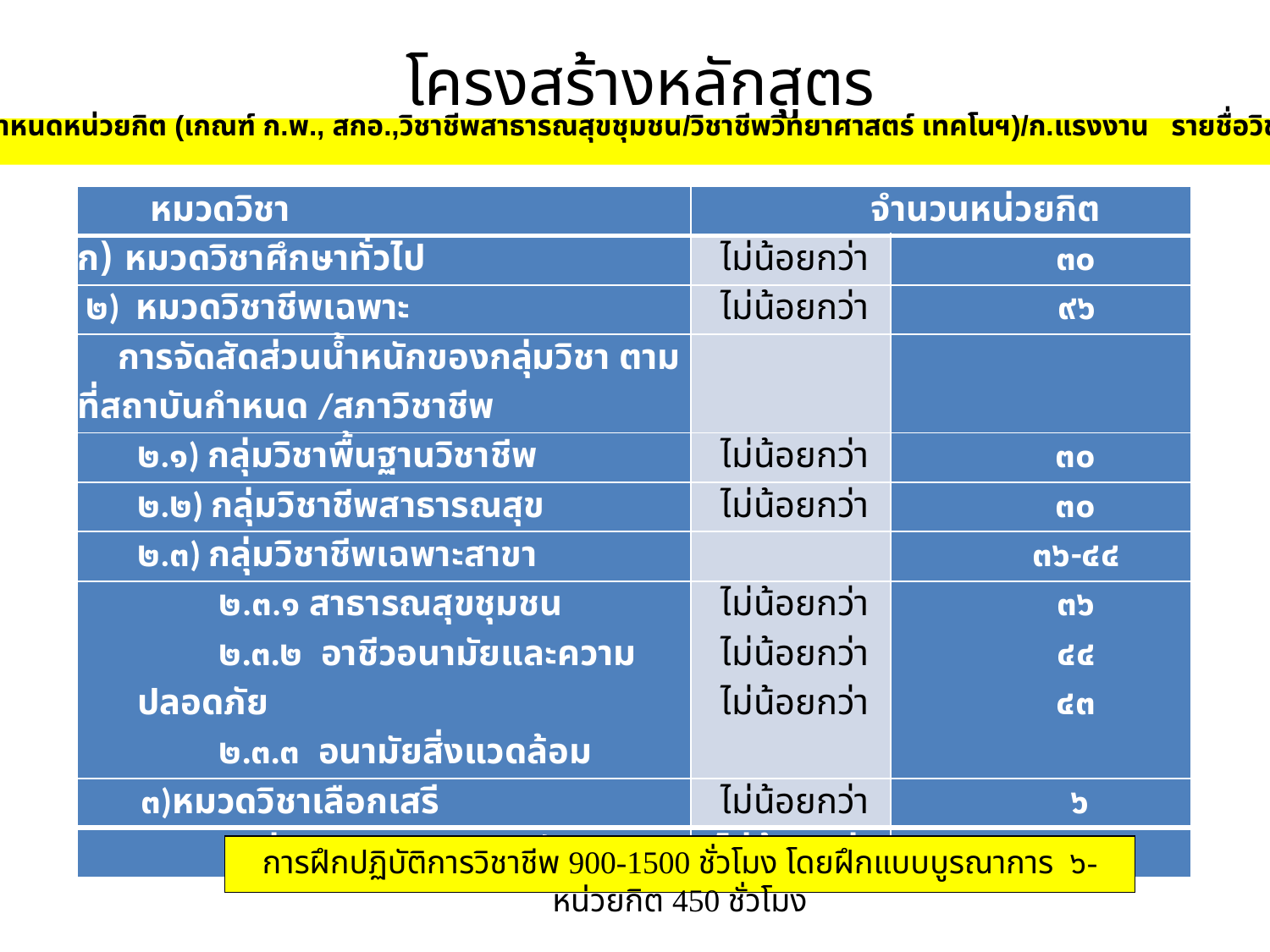

# โครงสร้างหลักสูตร
การกำหนดหน่วยกิต (เกณฑ์ ก.พ., สกอ.,วิชาชีพสาธารณสุขชุมชน/วิชาชีพวิทยาศาสตร์ เทคโนฯ)/ก.แรงงาน   รายชื่อวิชา เนื้อหา
| หมวดวิชา | จํานวนหน่วยกิต |  |
| --- | --- | --- |
| หมวดวิชาศึกษาทั่วไป | ไม่น้อยกว่า | ๓๐ |
| ๒) หมวดวิชาชีพเฉพาะ | ไม่น้อยกว่า | ๙๖ |
| การจัดสัดส่วนน้ำหนักของกลุ่มวิชา ตามที่สถาบันกำหนด /สภาวิชาชีพ |  |  |
| ๒.๑) กลุ่มวิชาพื้นฐานวิชาชีพ | ไม่น้อยกว่า | ๓๐ |
| ๒.๒) กลุ่มวิชาชีพสาธารณสุข | ไม่น้อยกว่า | ๓๐ |
| ๒.๓) กลุ่มวิชาชีพเฉพาะสาขา |  | ๓๖-๔๔ |
| ๒.๓.๑ สาธารณสุขชุมชน ๒.๓.๒ อาชีวอนามัยและความปลอดภัย ๒.๓.๓ อนามัยสิ่งแวดล้อม | ไม่น้อยกว่า ไม่น้อยกว่า ไม่น้อยกว่า | ๓๖ ๔๔ ๔๓ |
| ๓)หมวดวิชาเลือกเสรี | ไม่น้อยกว่า | ๖ |
| หน่วยกิตรวมตลอดหลักสูตร | ไม่น้อยกว่า | ๑๓๒-๑๔๐ |
การฝึกปฏิบัติการวิชาชีพ 900-1500 ชั่วโมง โดยฝึกแบบบูรณาการ  ๖- หน่วยกิต 450 ชั่วโมง